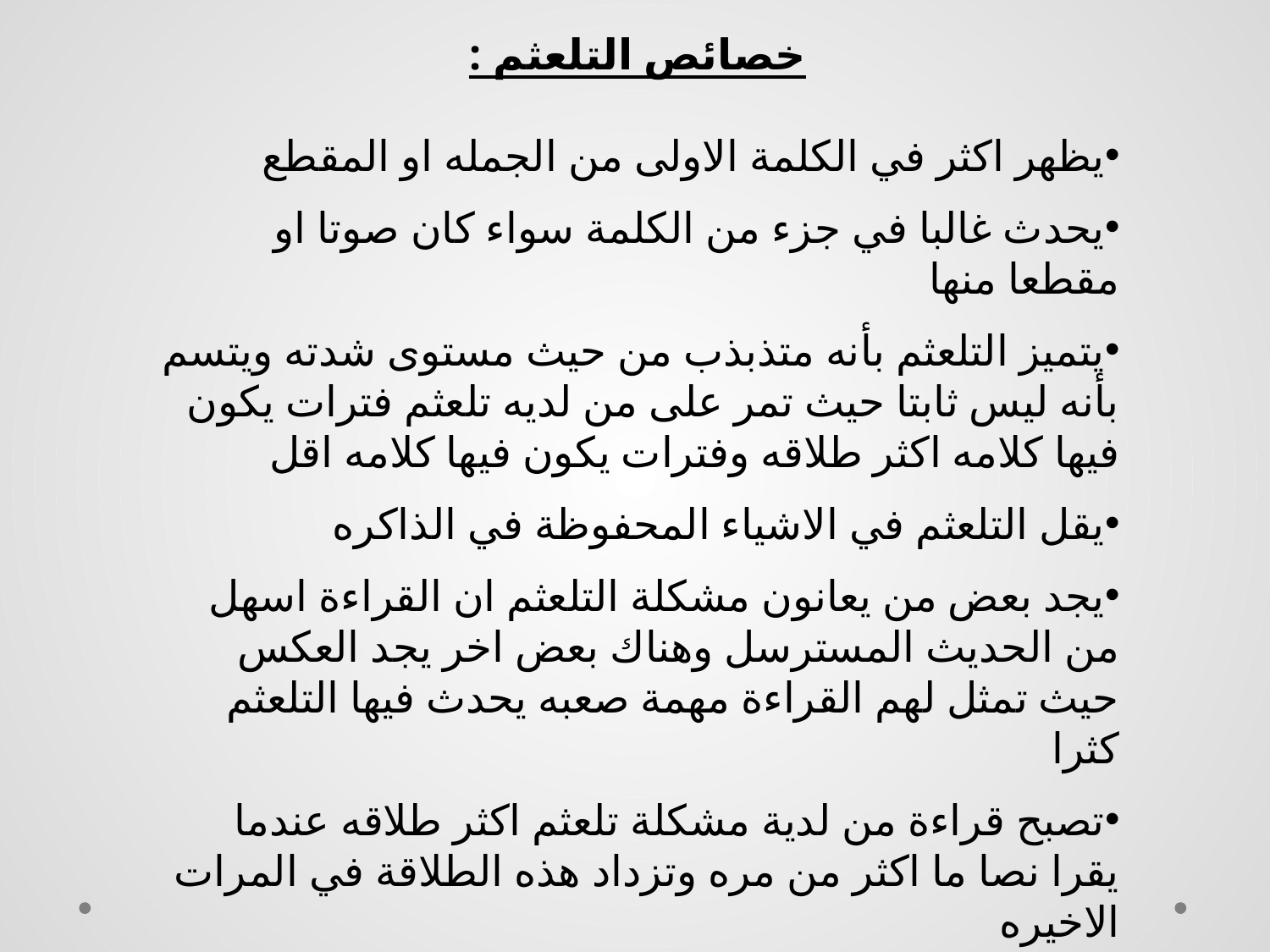

خصائص التلعثم :

يظهر اكثر في الكلمة الاولى من الجمله او المقطع

يحدث غالبا في جزء من الكلمة سواء كان صوتا او مقطعا منها

يتميز التلعثم بأنه متذبذب من حيث مستوى شدته ويتسم بأنه ليس ثابتا حيث تمر على من لديه تلعثم فترات يكون فيها كلامه اكثر طلاقه وفترات يكون فيها كلامه اقل

يقل التلعثم في الاشياء المحفوظة في الذاكره

يجد بعض من يعانون مشكلة التلعثم ان القراءة اسهل من الحديث المسترسل وهناك بعض اخر يجد العكس حيث تمثل لهم القراءة مهمة صعبه يحدث فيها التلعثم كثرا

تصبح قراءة من لدية مشكلة تلعثم اكثر طلاقه عندما يقرا نصا ما اكثر من مره وتزداد هذه الطلاقة في المرات الاخيره

تزداد شده التلعثم غالبا اذا كان الطفل مستثارا او منهكا او قلقا او مستعجلا في الكلام